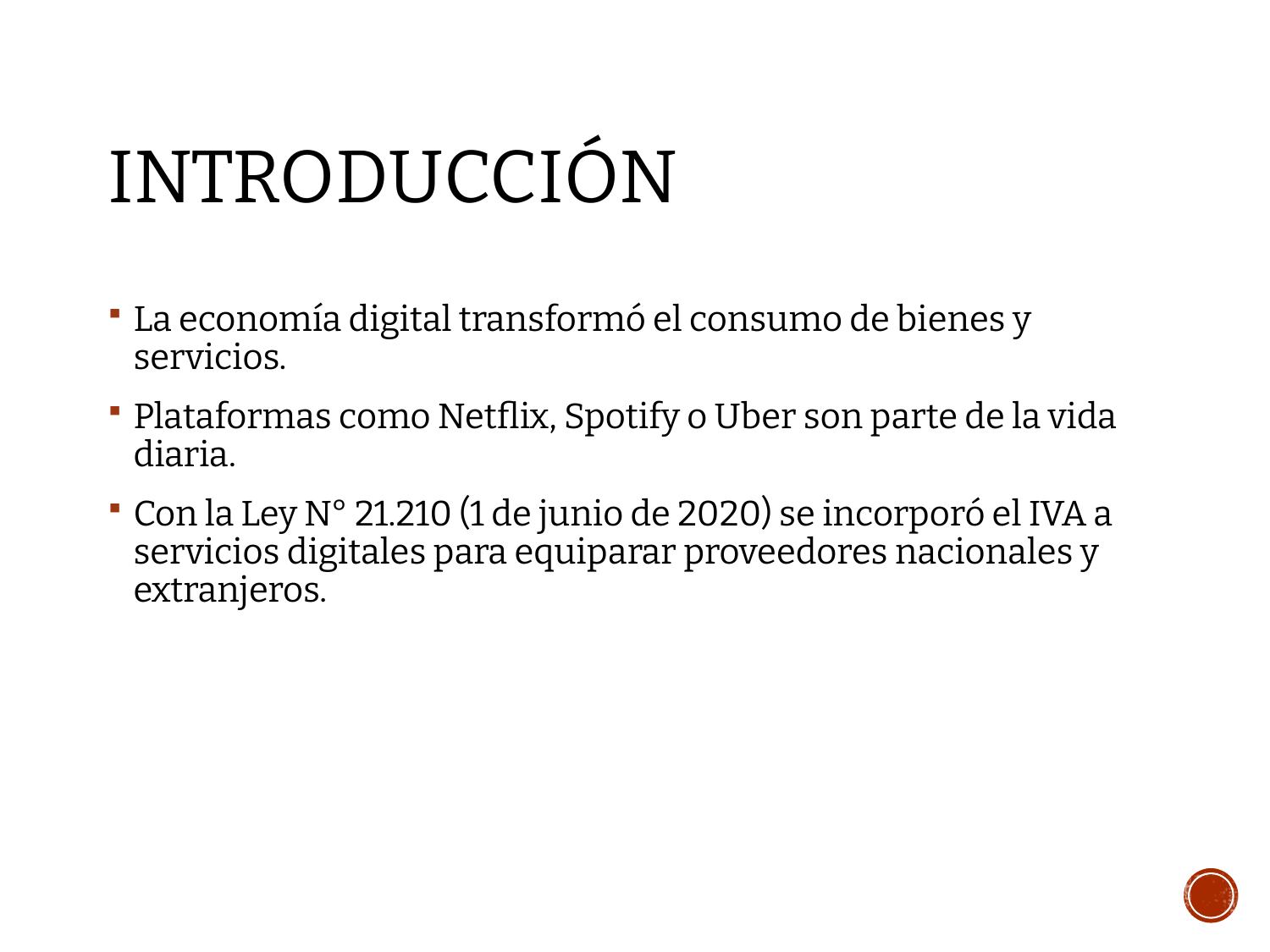

# Introducción
La economía digital transformó el consumo de bienes y servicios.
Plataformas como Netflix, Spotify o Uber son parte de la vida diaria.
Con la Ley N° 21.210 (1 de junio de 2020) se incorporó el IVA a servicios digitales para equiparar proveedores nacionales y extranjeros.